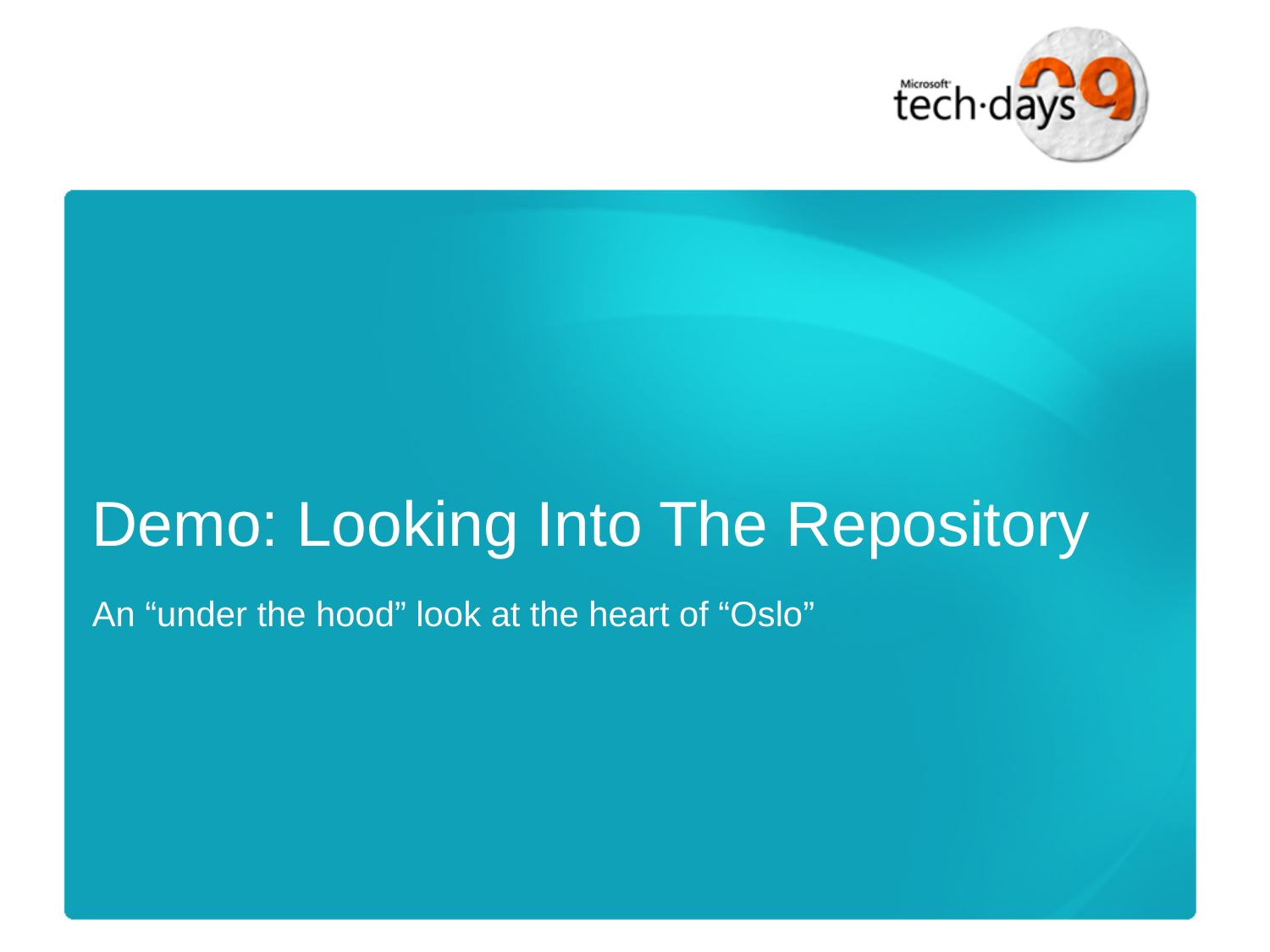

# Demo: Looking Into The Repository
An “under the hood” look at the heart of “Oslo”